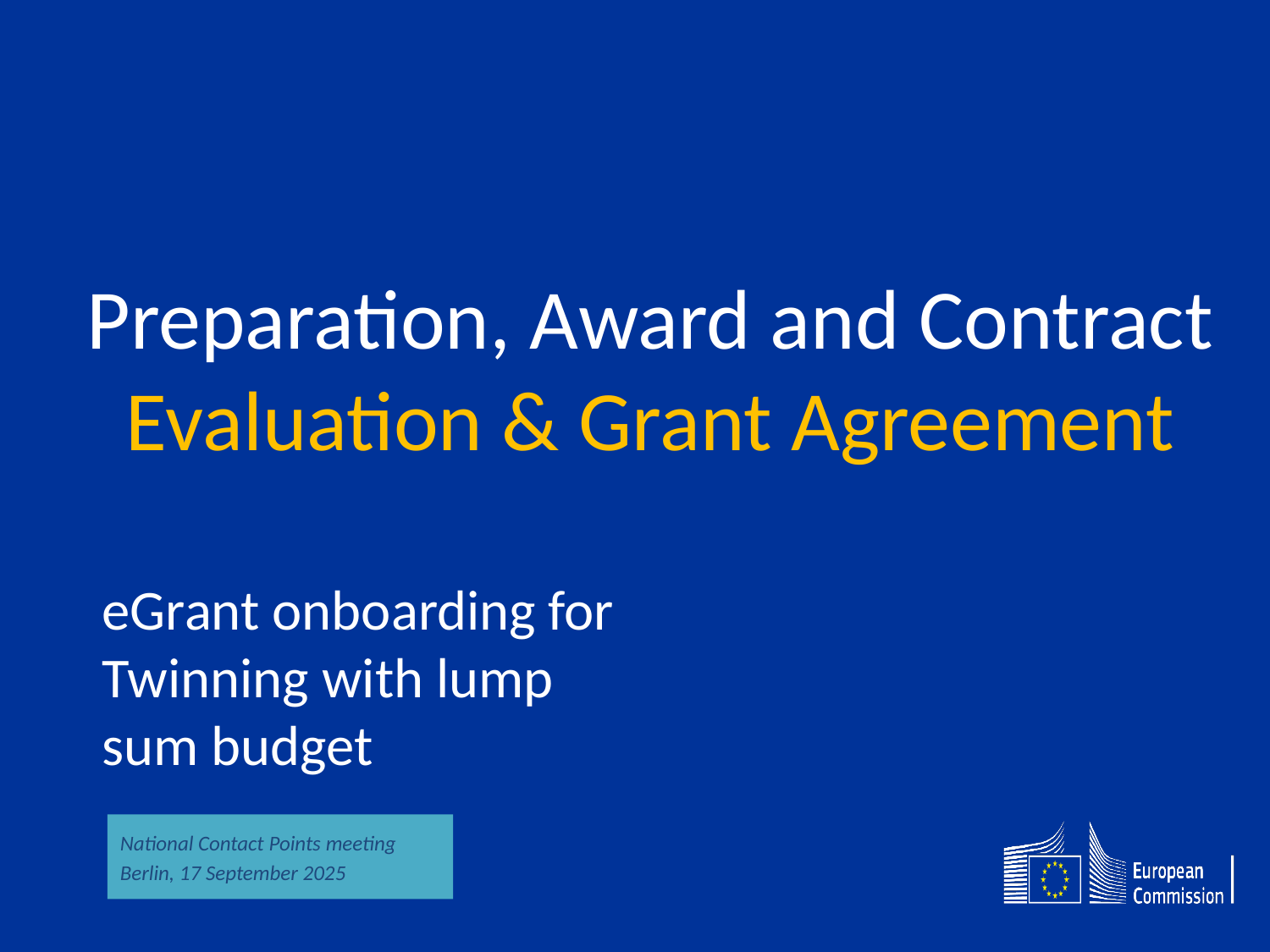

# Preparation, Award and Contract Evaluation & Grant Agreement
eGrant onboarding for Twinning with lump sum budget

National Contact Points meeting
Berlin, 17 September 2025